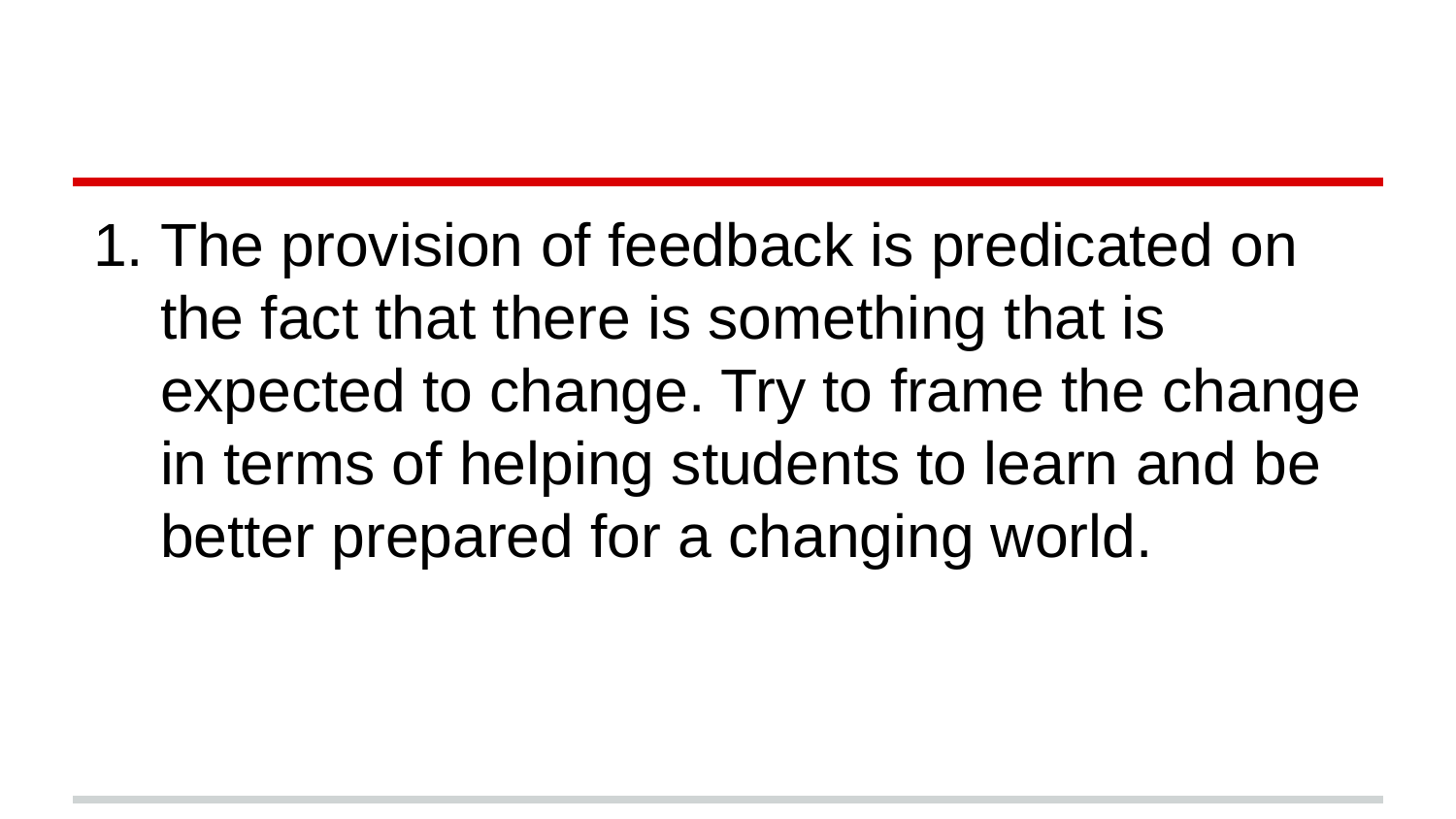

The provision of feedback is predicated on the fact that there is something that is expected to change. Try to frame the change in terms of helping students to learn and be better prepared for a changing world.